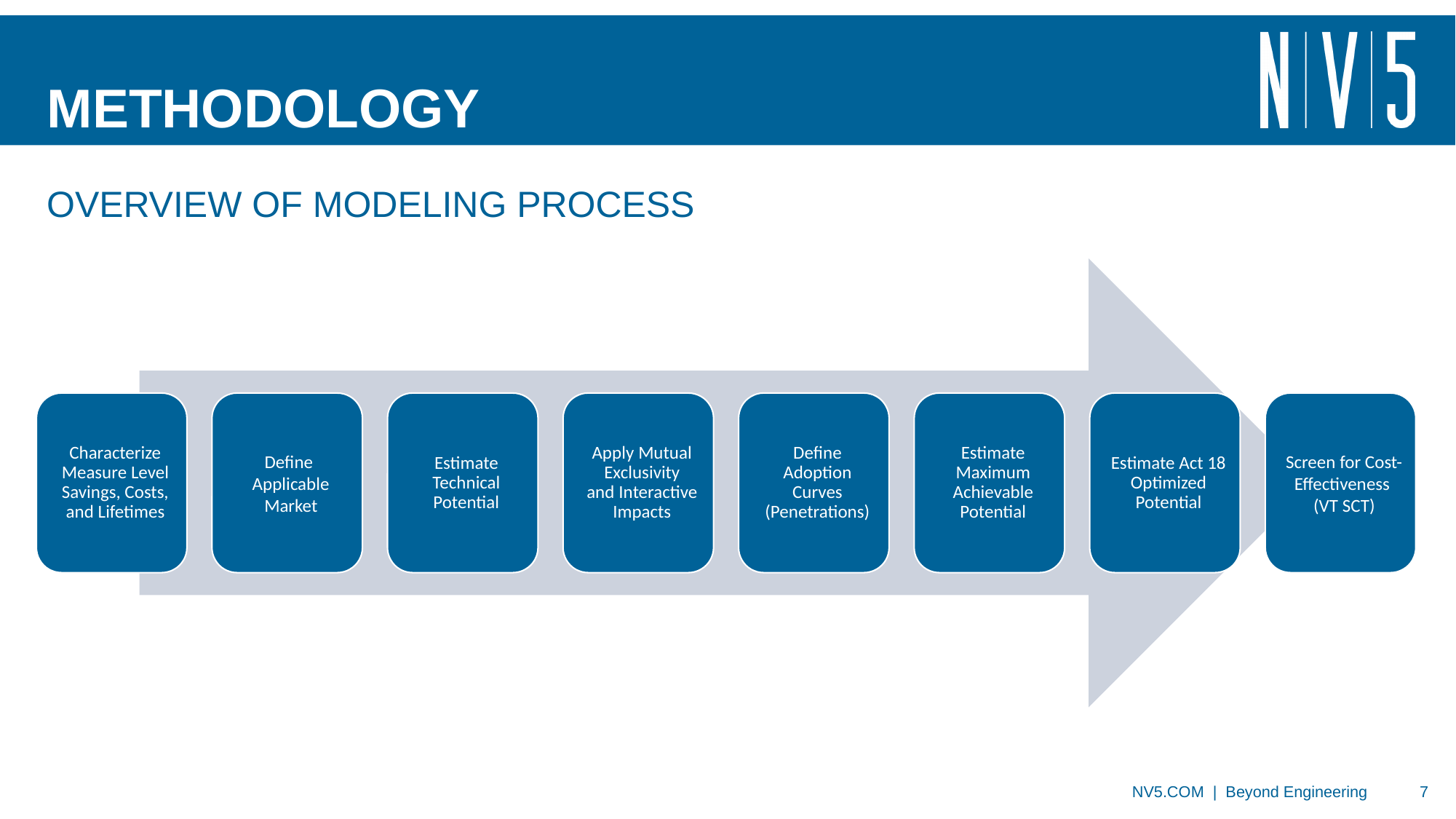

# Methodology
Overview of MODELING Process
Characterize Measure Level Savings, Costs, and Lifetimes
Define
Applicable Market
Estimate Technical Potential
Apply Mutual Exclusivity and Interactive Impacts
Define Adoption Curves (Penetrations)
Estimate Maximum Achievable Potential
Estimate Act 18 Optimized Potential
Screen for Cost-Effectiveness
(VT SCT)